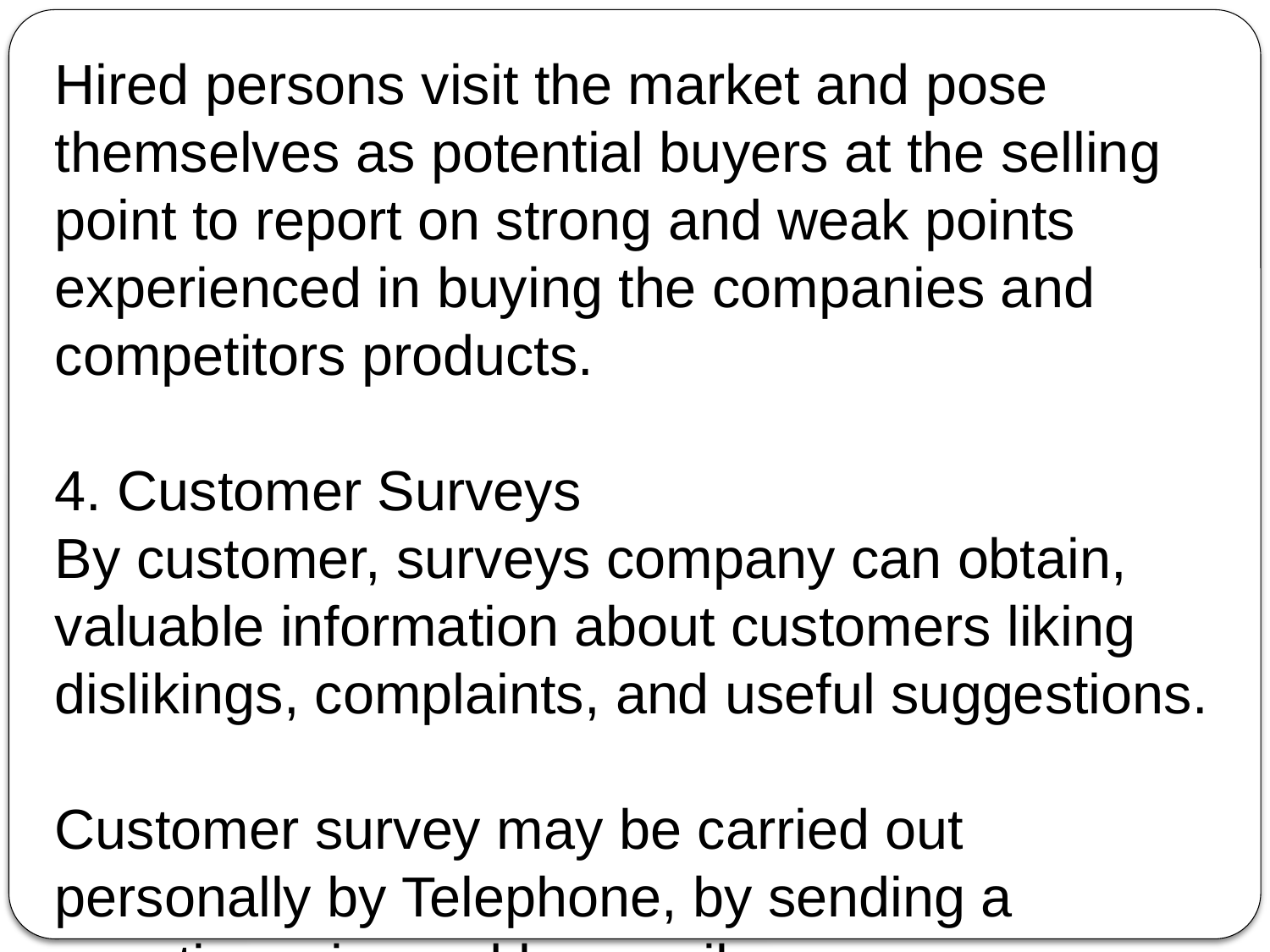

Hired persons visit the market and pose themselves as potential buyers at the selling point to report on strong and weak points experienced in buying the companies and competitors products.

4. Customer Surveys
By customer, surveys company can obtain, valuable information about customers liking dislikings, complaints, and useful suggestions.

Customer survey may be carried out personally by Telephone, by sending a questionnaire and by email.